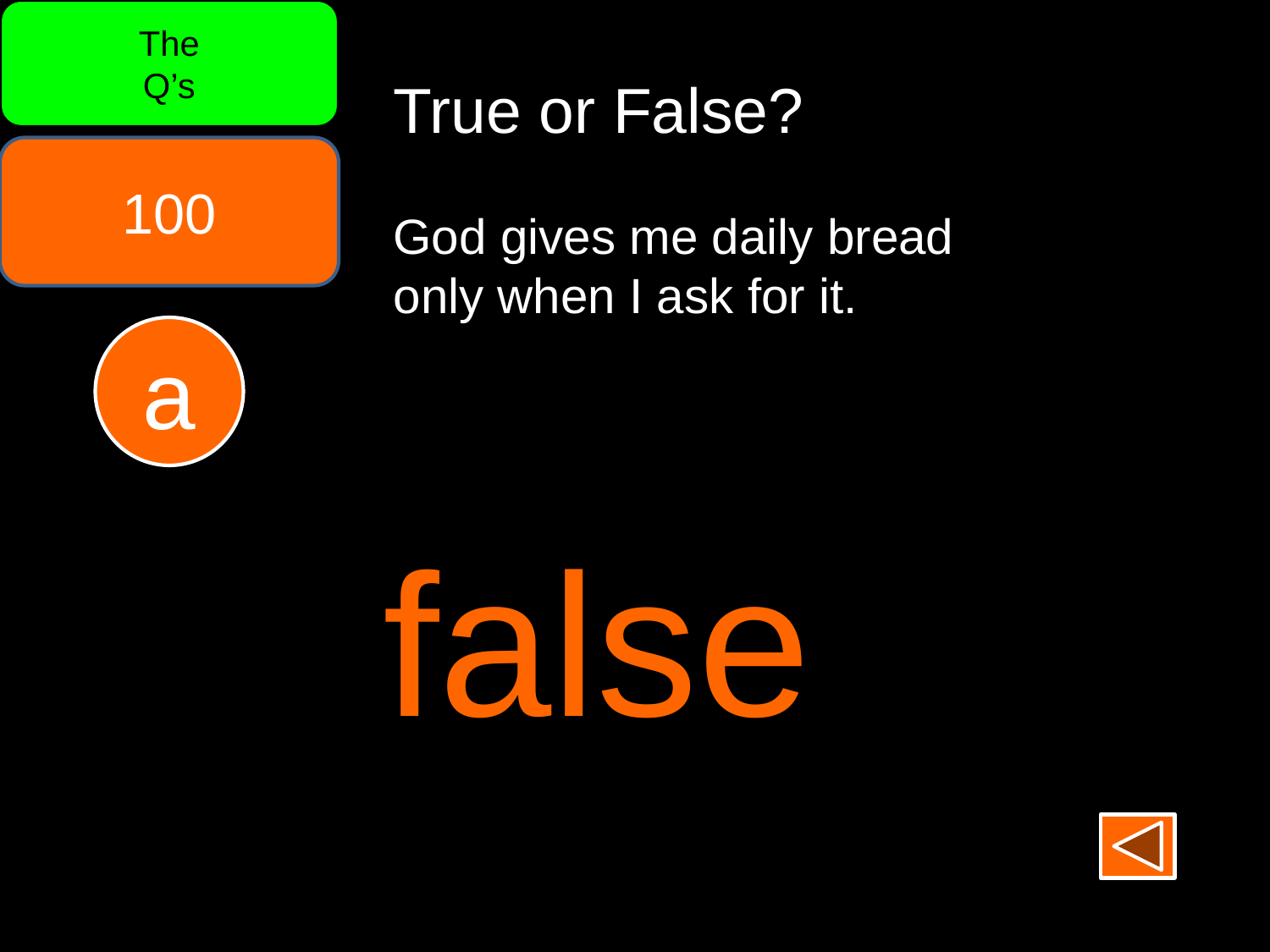

The
Q’s
True or False?

God gives me daily bread
only when I ask for it.
100
a
false